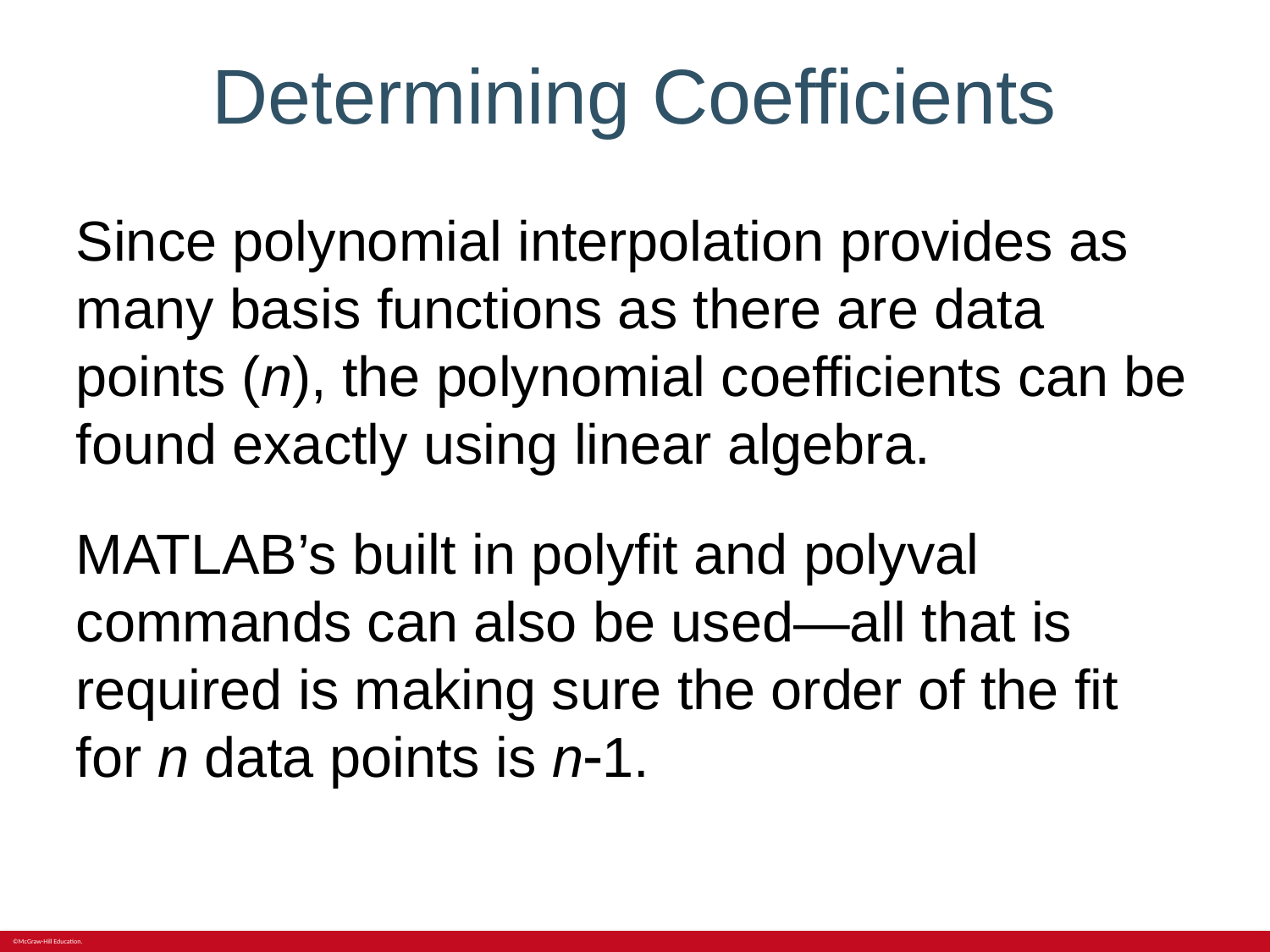

# Determining Coefficients
Since polynomial interpolation provides as many basis functions as there are data points (n), the polynomial coefficients can be found exactly using linear algebra.
MATLAB’s built in polyfit and polyval commands can also be used—all that is required is making sure the order of the fit for n data points is n−1.